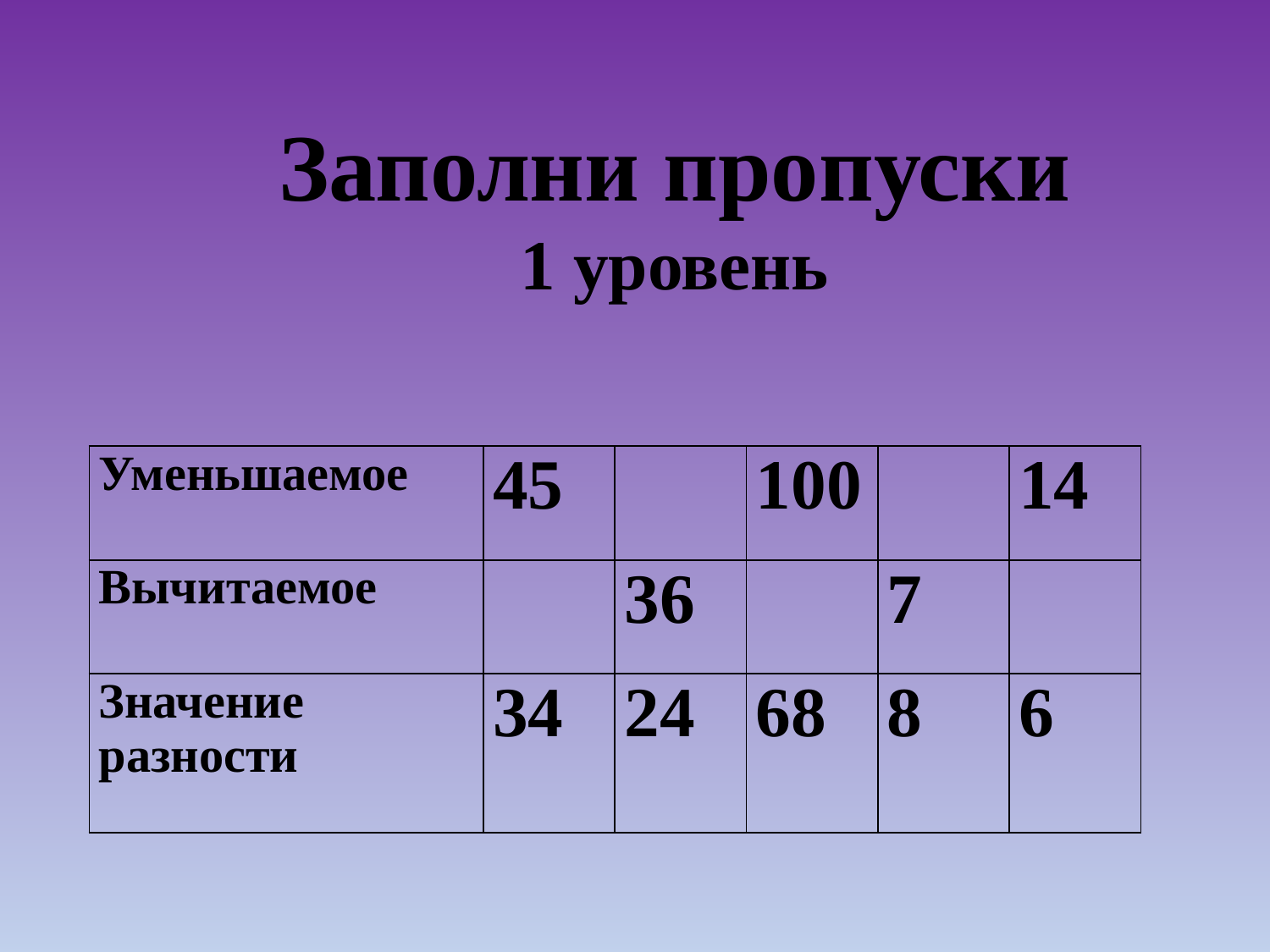

Заполни пропуски
1 уровень

| Уменьшаемое | 45 |  | 100 |  | 14 |
| --- | --- | --- | --- | --- | --- |
| Вычитаемое |  | 36 |  | 7 |  |
| Значение разности | 34 | 24 | 68 | 8 | 6 |